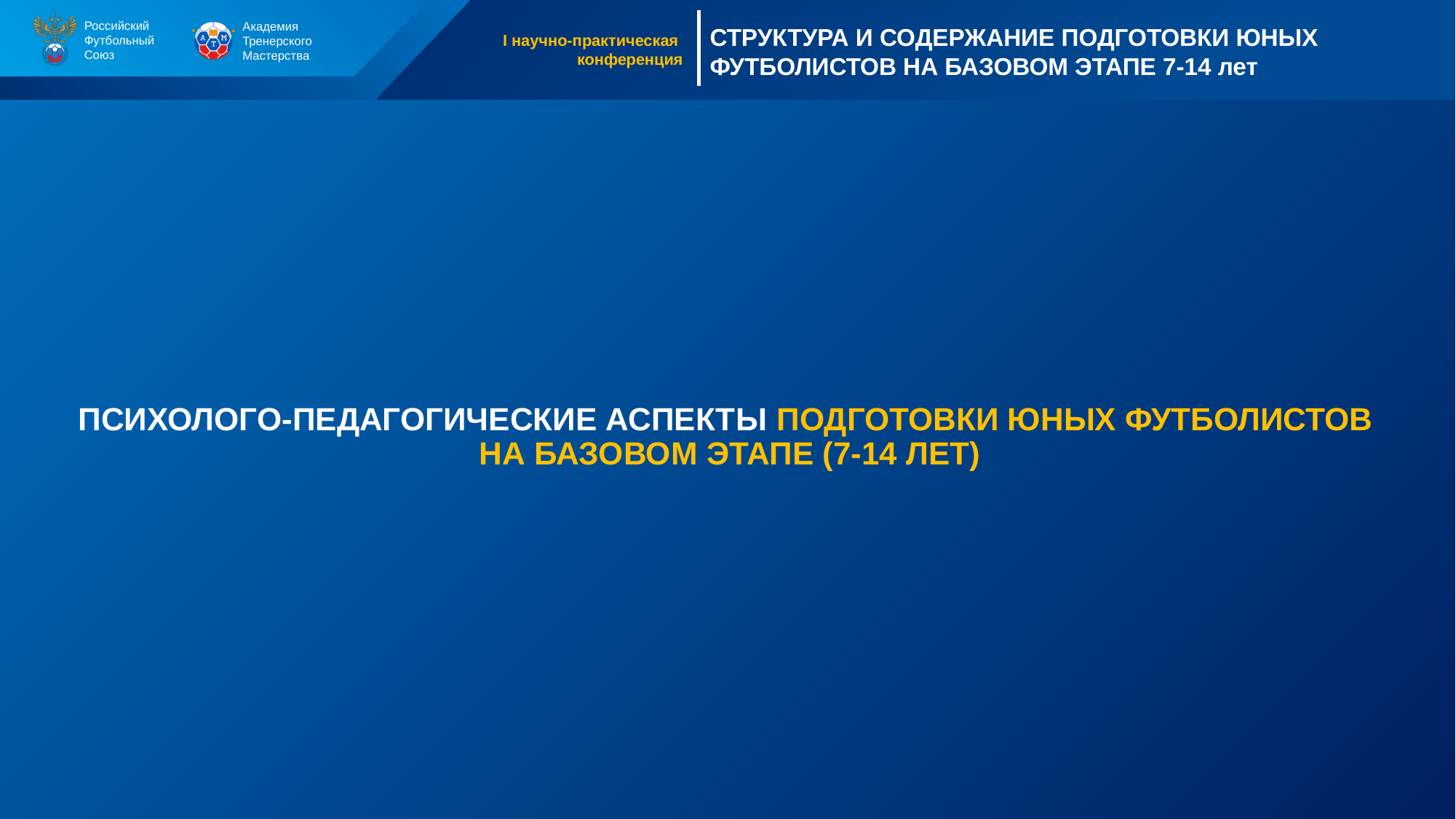

# ПСИХОЛОГО-ПЕДАГОГИЧЕСКИЕ АСПЕКТЫ ПОДГОТОВКИ ЮНЫХ ФУТБОЛИСТОВ НА БАЗОВОМ ЭТАПЕ (7-14 ЛЕТ)